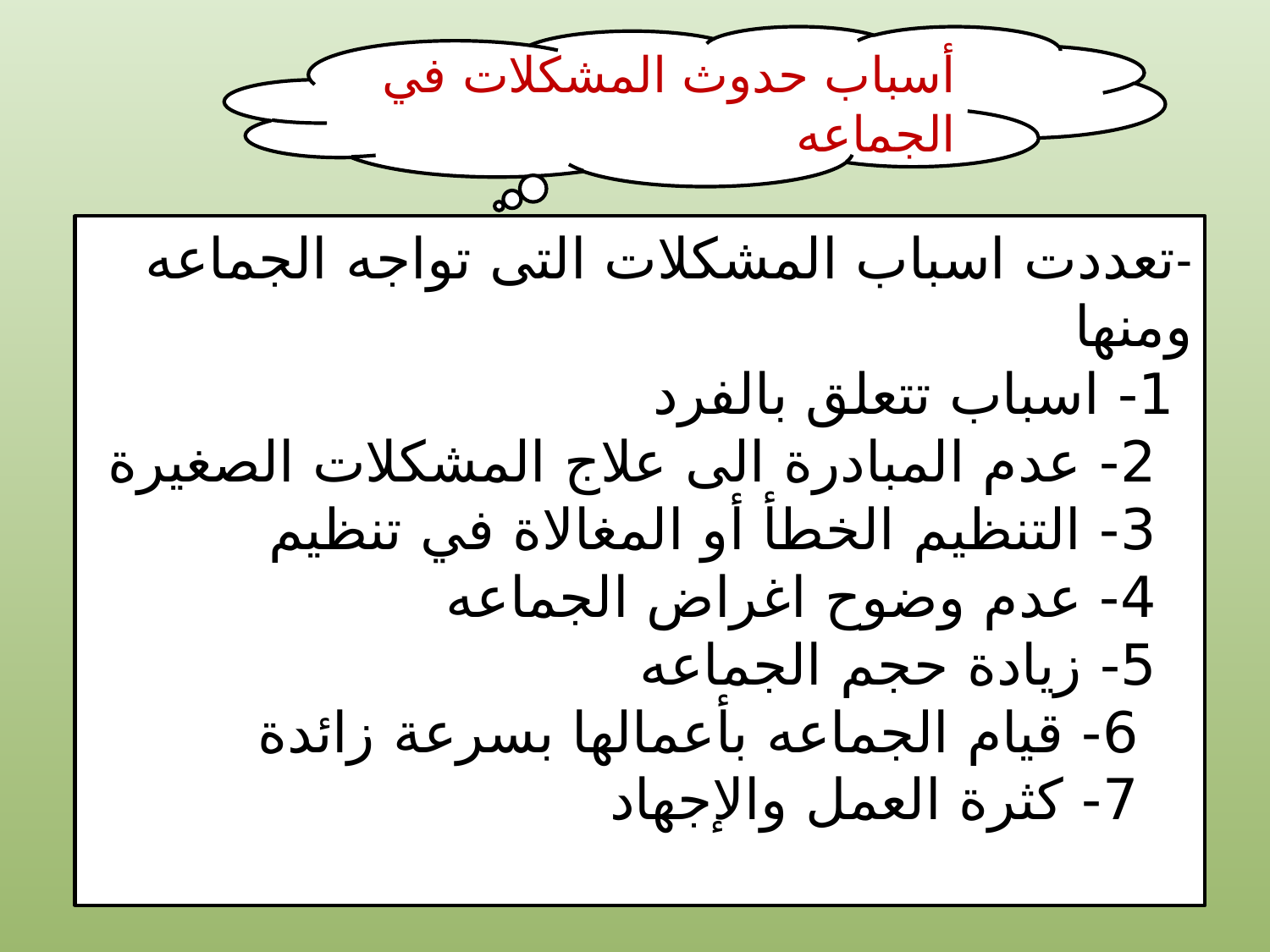

أسباب حدوث المشكلات في الجماعه
-تعددت اسباب المشكلات التى تواجه الجماعه ومنها
 1- اسباب تتعلق بالفرد
  2- عدم المبادرة الى علاج المشكلات الصغيرة
  3- التنظيم الخطأ أو المغالاة في تنظيم
  4- عدم وضوح اغراض الجماعه
  5- زيادة حجم الجماعه
   6- قيام الجماعه بأعمالها بسرعة زائدة
   7- كثرة العمل والإجهاد